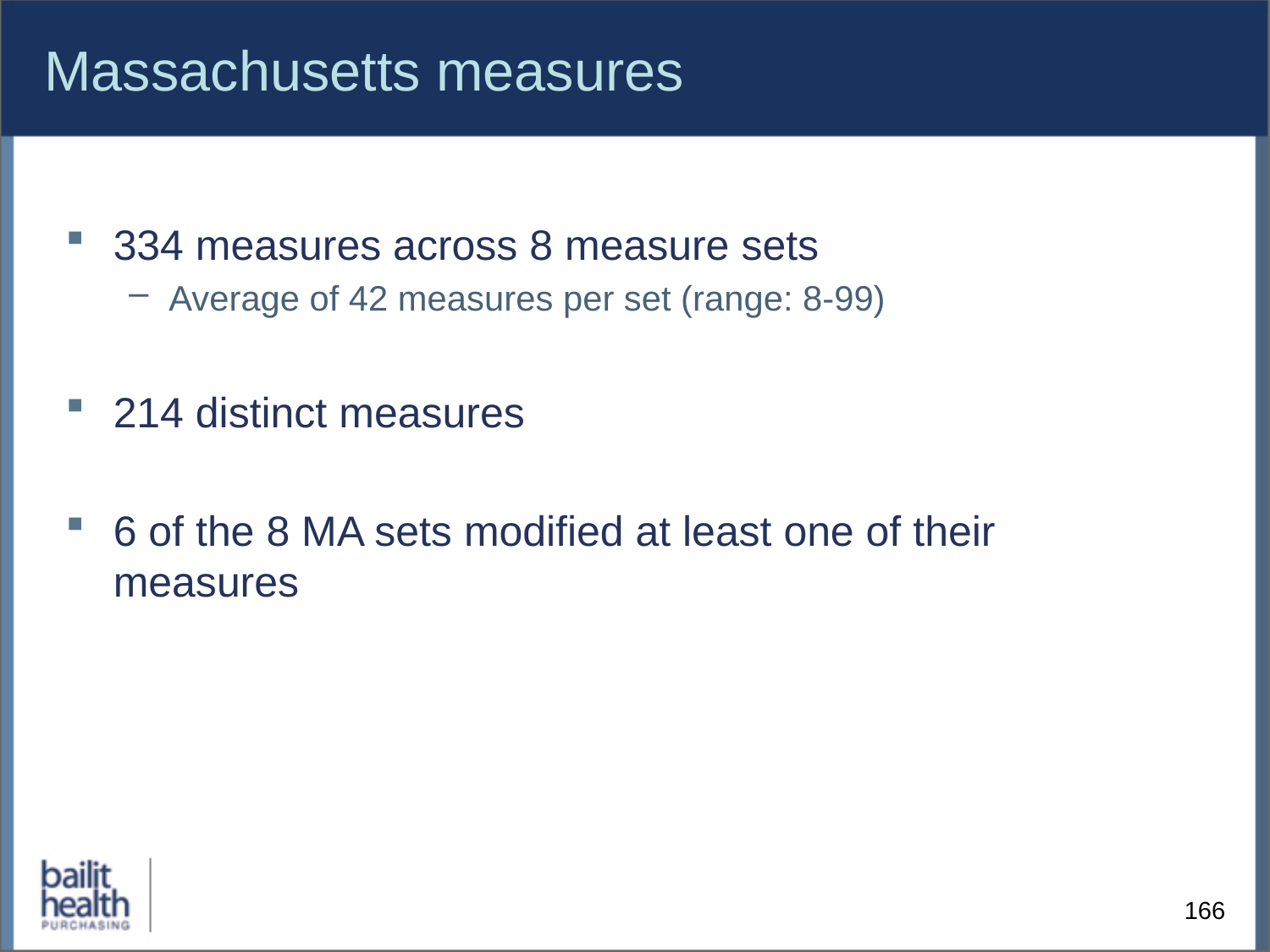

# Massachusetts measures
334 measures across 8 measure sets
Average of 42 measures per set (range: 8-99)

214 distinct measures

6 of the 8 MA sets modified at least one of their measures
166